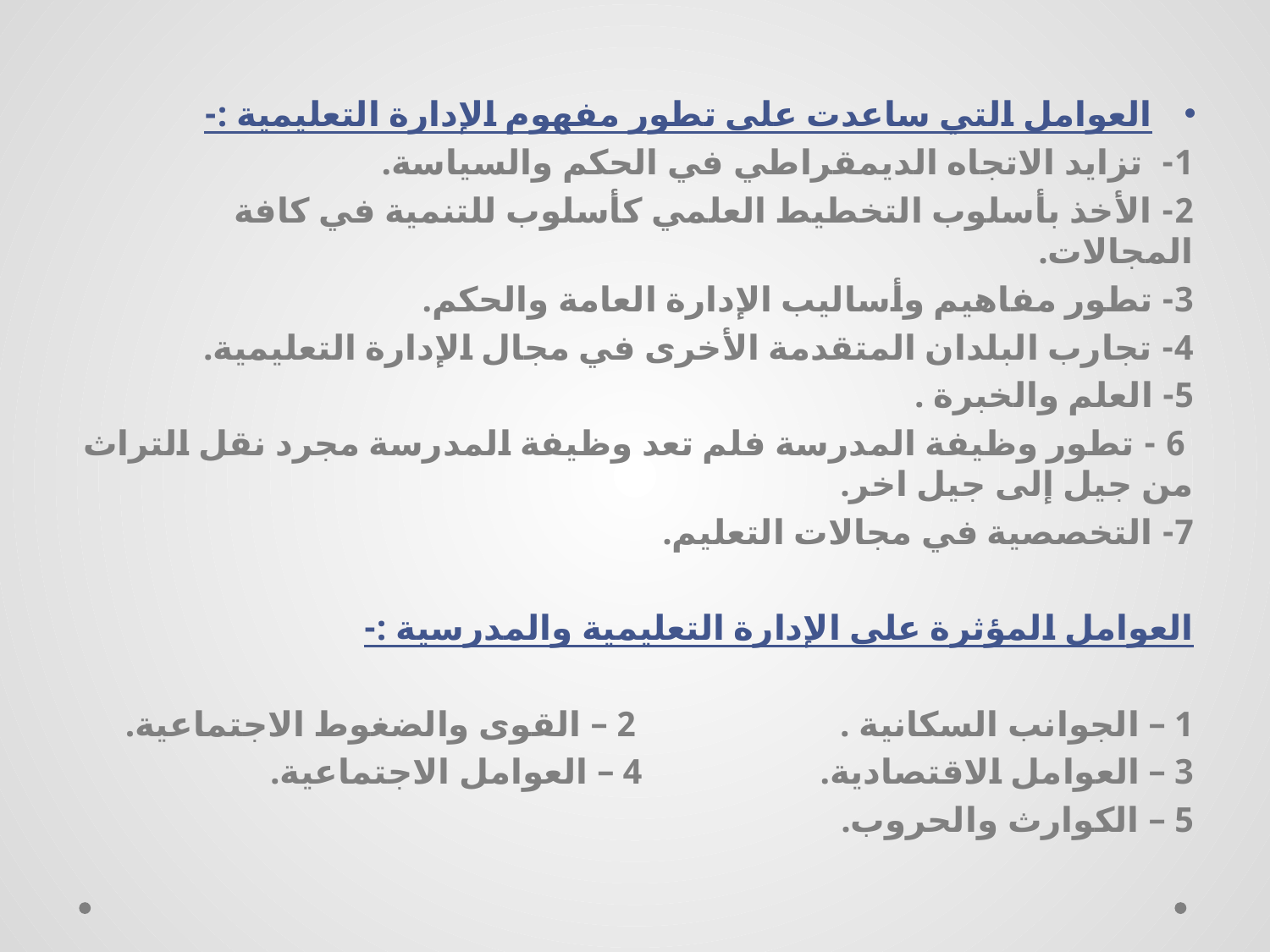

العوامل التي ساعدت على تطور مفهوم الإدارة التعليمية :-
1-  تزايد الاتجاه الديمقراطي في الحكم والسياسة.
2- الأخذ بأسلوب التخطيط العلمي كأسلوب للتنمية في كافة المجالات.
3- تطور مفاهيم وأساليب الإدارة العامة والحكم.
4- تجارب البلدان المتقدمة الأخرى في مجال الإدارة التعليمية.
5- العلم والخبرة .
 6 - تطور وظيفة المدرسة فلم تعد وظيفة المدرسة مجرد نقل التراث من جيل إلى جيل اخر.
7- التخصصية في مجالات التعليم.

العوامل المؤثرة على الإدارة التعليمية والمدرسية :-

1 – الجوانب السكانية .                       2 – القوى والضغوط الاجتماعية.
3 – العوامل الاقتصادية.                    4 – العوامل الاجتماعية.
5 – الكوارث والحروب.